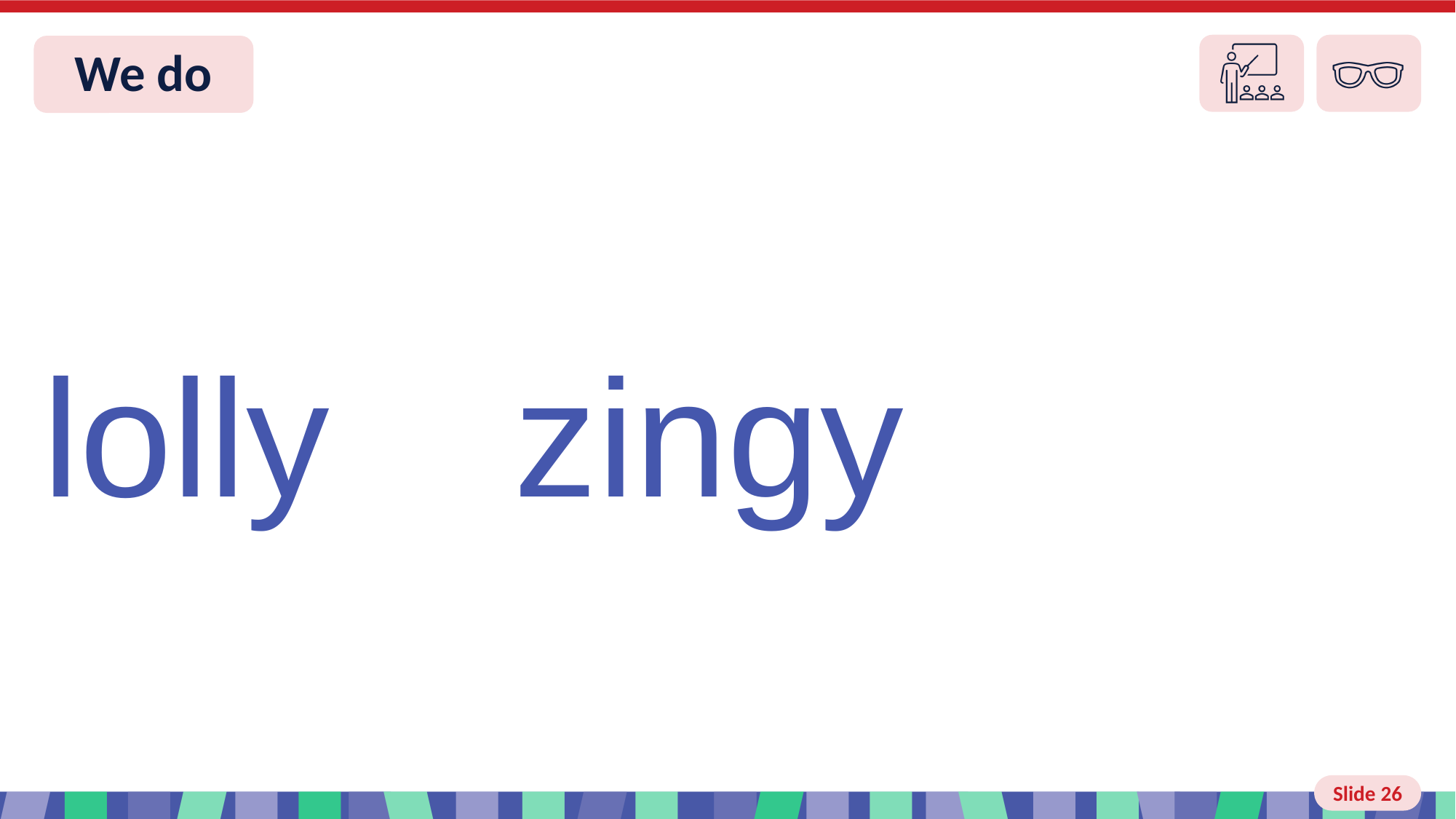

# Slide 26 We do
lolly    zingy